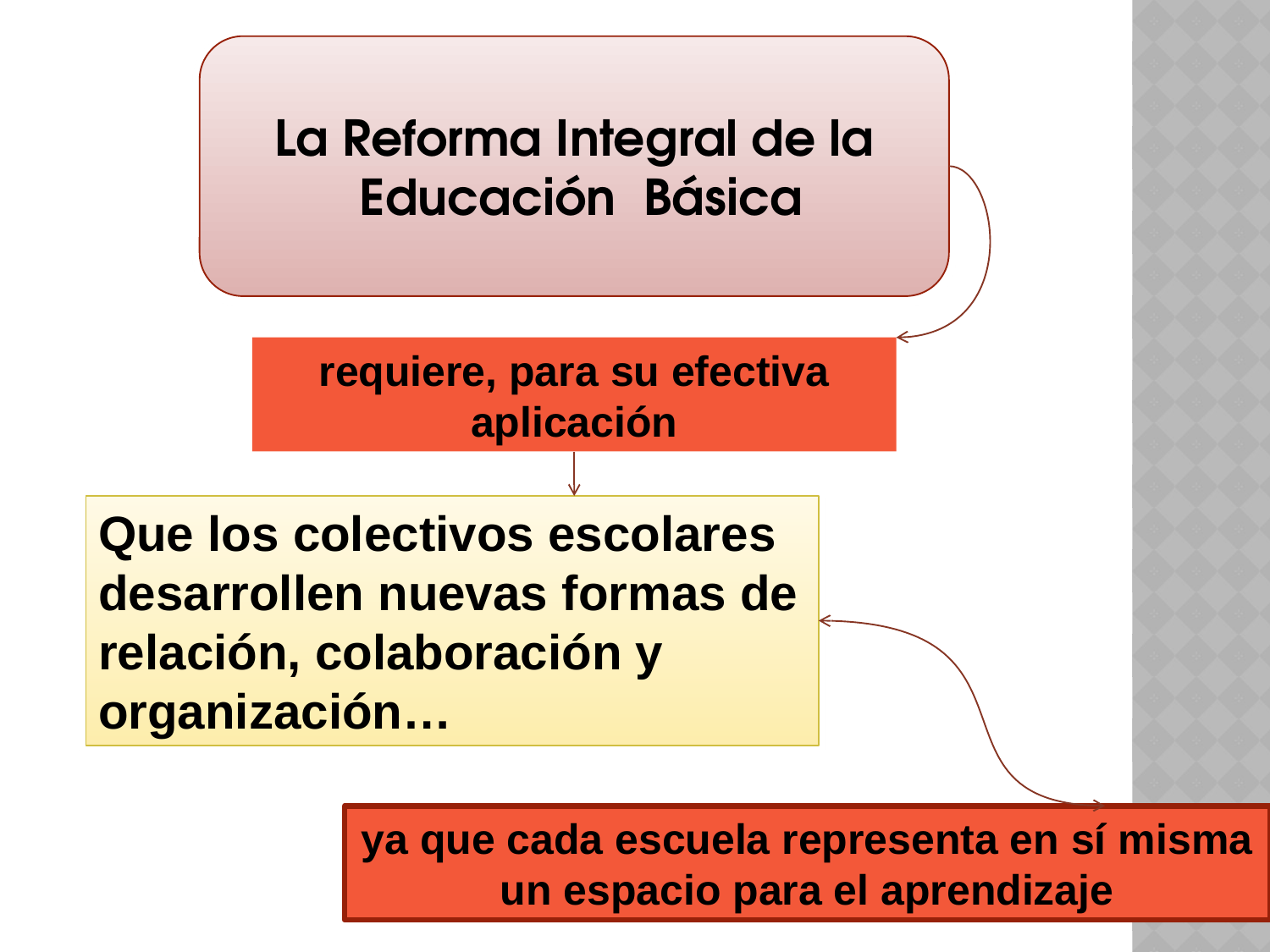

La Reforma Integral de la
 Educación  Básica
requiere, para su efectiva aplicación
Que los colectivos escolares desarrollen nuevas formas de relación, colaboración y organización…
ya que cada escuela representa en sí misma un espacio para el aprendizaje